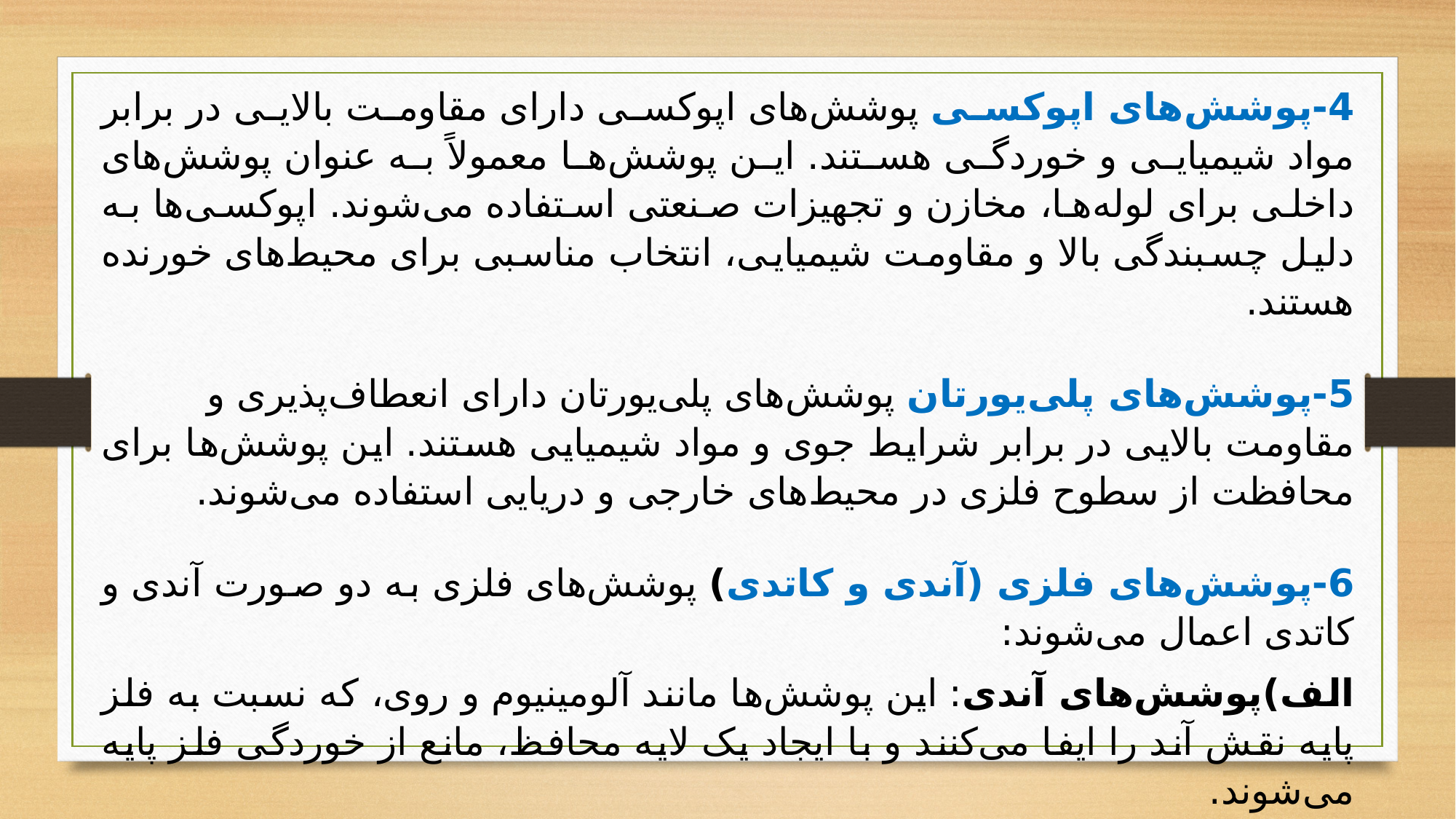

4-پوشش‌های اپوکسی پوشش‌های اپوکسی دارای مقاومت بالایی در برابر مواد شیمیایی و خوردگی هستند. این پوشش‌ها معمولاً به عنوان پوشش‌های داخلی برای لوله‌ها، مخازن و تجهیزات صنعتی استفاده می‌شوند. اپوکسی‌ها به دلیل چسبندگی بالا و مقاومت شیمیایی، انتخاب مناسبی برای محیط‌های خورنده هستند.

5-پوشش‌های پلی‌یورتان پوشش‌های پلی‌یورتان دارای انعطاف‌پذیری و مقاومت بالایی در برابر شرایط جوی و مواد شیمیایی هستند. این پوشش‌ها برای محافظت از سطوح فلزی در محیط‌های خارجی و دریایی استفاده می‌شوند.

6-پوشش‌های فلزی (آندی و کاتدی) پوشش‌های فلزی به دو صورت آندی و کاتدی اعمال می‌شوند:
الف)پوشش‌های آندی: این پوشش‌ها مانند آلومینیوم و روی، که نسبت به فلز پایه نقش آند را ایفا می‌کنند و با ایجاد یک لایه محافظ، مانع از خوردگی فلز پایه می‌شوند.
ب)پوشش‌های کاتدی: این پوشش‌ها مانند نیکل و کروم، که به صورت لایه‌ای نازک روی فلز پایه قرار می‌گیرند و مقاومت بالایی در برابر خوردگی دارند.